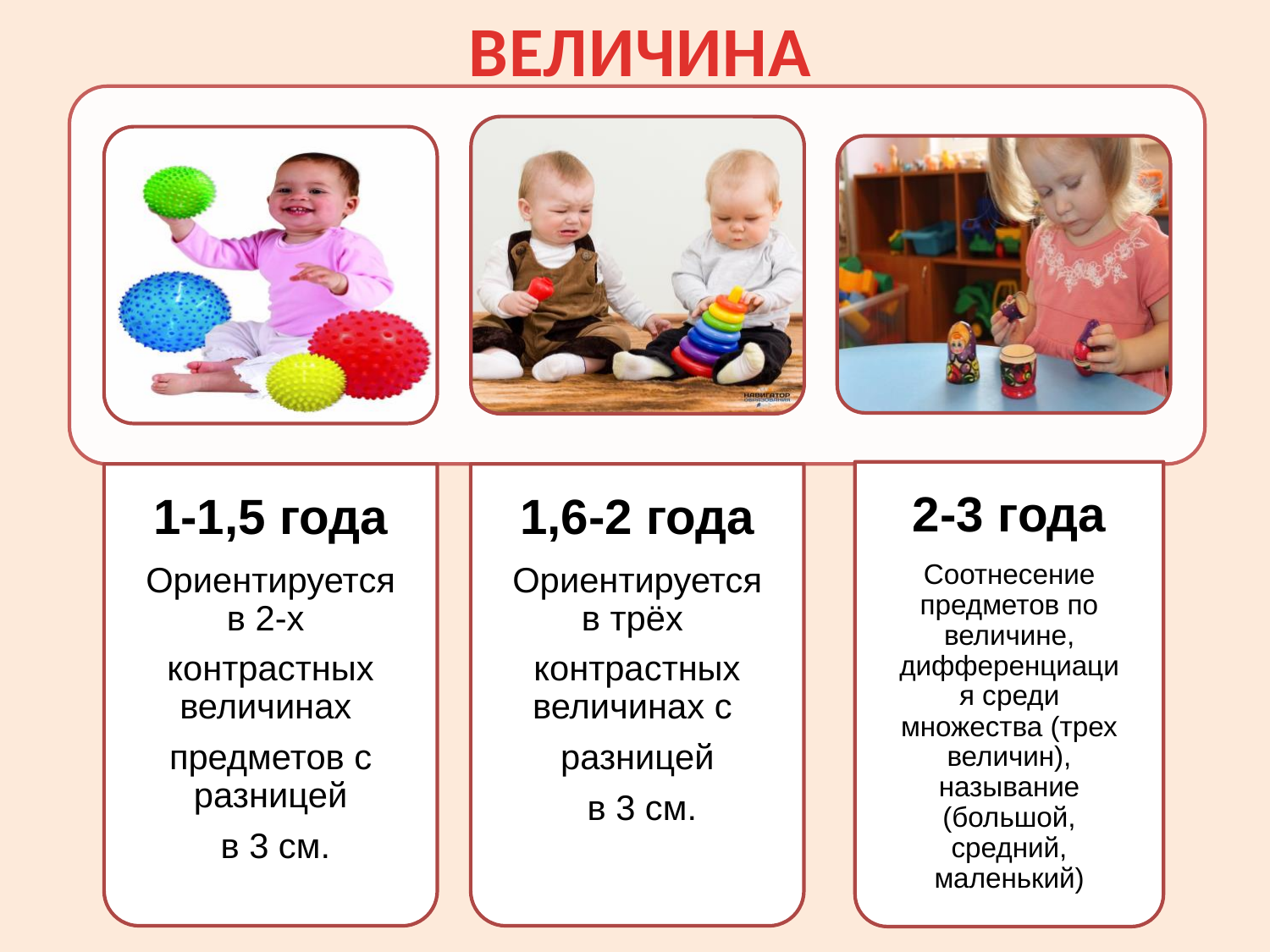

ВЕЛИЧИНА
1-1,5 года
Ориентируется в 2-х
контрастных величинах
предметов с разницей
 в 3 см.
1,6-2 года
Ориентируется в трёх
контрастных величинах с
разницей
 в 3 см.

2-3 года
Соотнесение предметов по величине, дифференциация среди множества (трех величин), называние (большой, средний, маленький)